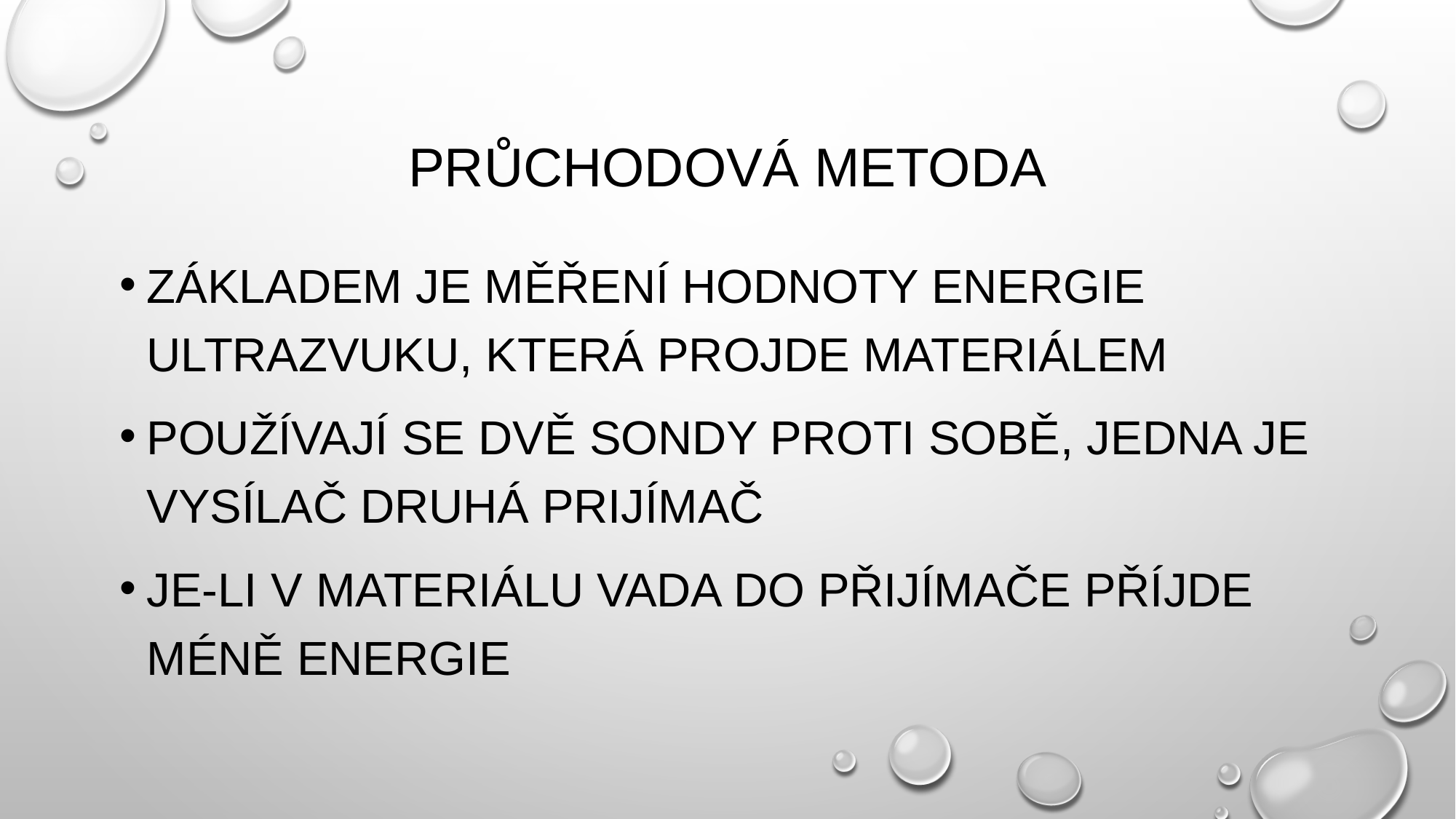

# Průchodová metoda
Základem je měření hodnoty energie ultrazvuku, která projde materiálem
Používají se dvě sondy proti sobě, jedna je vysílač druhá prijímač
Je-li v materiálu vada do přijímače příjde méně energie